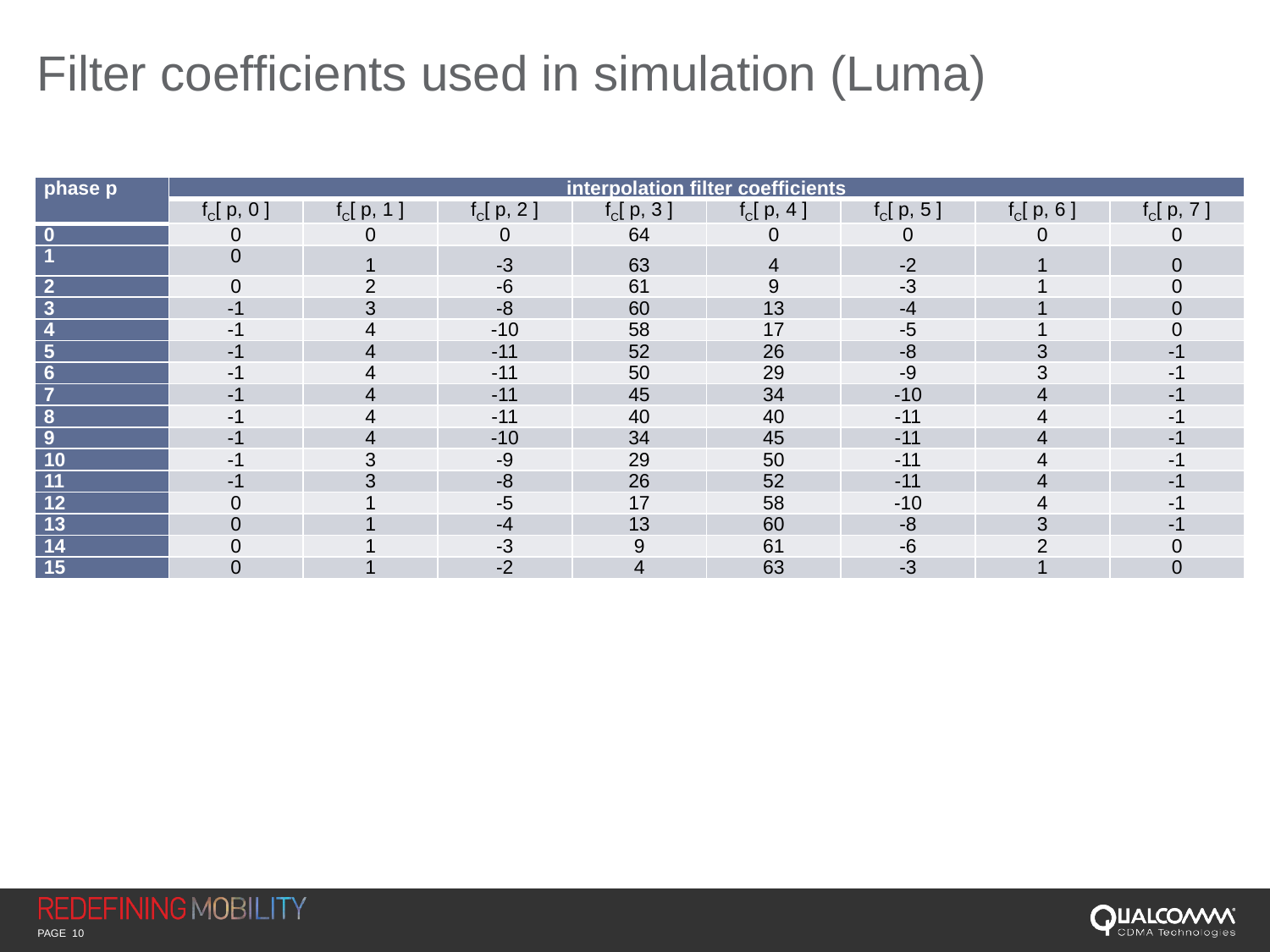

# Filter coefficients used in simulation (Luma)
| phase p | interpolation filter coefficients |  |  |  |  |  |  |  |
| --- | --- | --- | --- | --- | --- | --- | --- | --- |
|  | fC[ p, 0 ] | fC[ p, 1 ] | fC[ p, 2 ] | fC[ p, 3 ] | fC[ p, 4 ] | fC[ p, 5 ] | fC[ p, 6 ] | fC[ p, 7 ] |
| 0 | 0 | 0 | 0 | 64 | 0 | 0 | 0 | 0 |
| 1 | 0 | 1 | -3 | 63 | 4 | -2 | 1 | 0 |
| 2 | 0 | 2 | -6 | 61 | 9 | -3 | 1 | 0 |
| 3 | -1 | 3 | -8 | 60 | 13 | -4 | 1 | 0 |
| 4 | -1 | 4 | -10 | 58 | 17 | -5 | 1 | 0 |
| 5 | -1 | 4 | -11 | 52 | 26 | -8 | 3 | -1 |
| 6 | -1 | 4 | -11 | 50 | 29 | -9 | 3 | -1 |
| 7 | -1 | 4 | -11 | 45 | 34 | -10 | 4 | -1 |
| 8 | -1 | 4 | -11 | 40 | 40 | -11 | 4 | -1 |
| 9 | -1 | 4 | -10 | 34 | 45 | -11 | 4 | -1 |
| 10 | -1 | 3 | -9 | 29 | 50 | -11 | 4 | -1 |
| 11 | -1 | 3 | -8 | 26 | 52 | -11 | 4 | -1 |
| 12 | 0 | 1 | -5 | 17 | 58 | -10 | 4 | -1 |
| 13 | 0 | 1 | -4 | 13 | 60 | -8 | 3 | -1 |
| 14 | 0 | 1 | -3 | 9 | 61 | -6 | 2 | 0 |
| 15 | 0 | 1 | -2 | 4 | 63 | -3 | 1 | 0 |